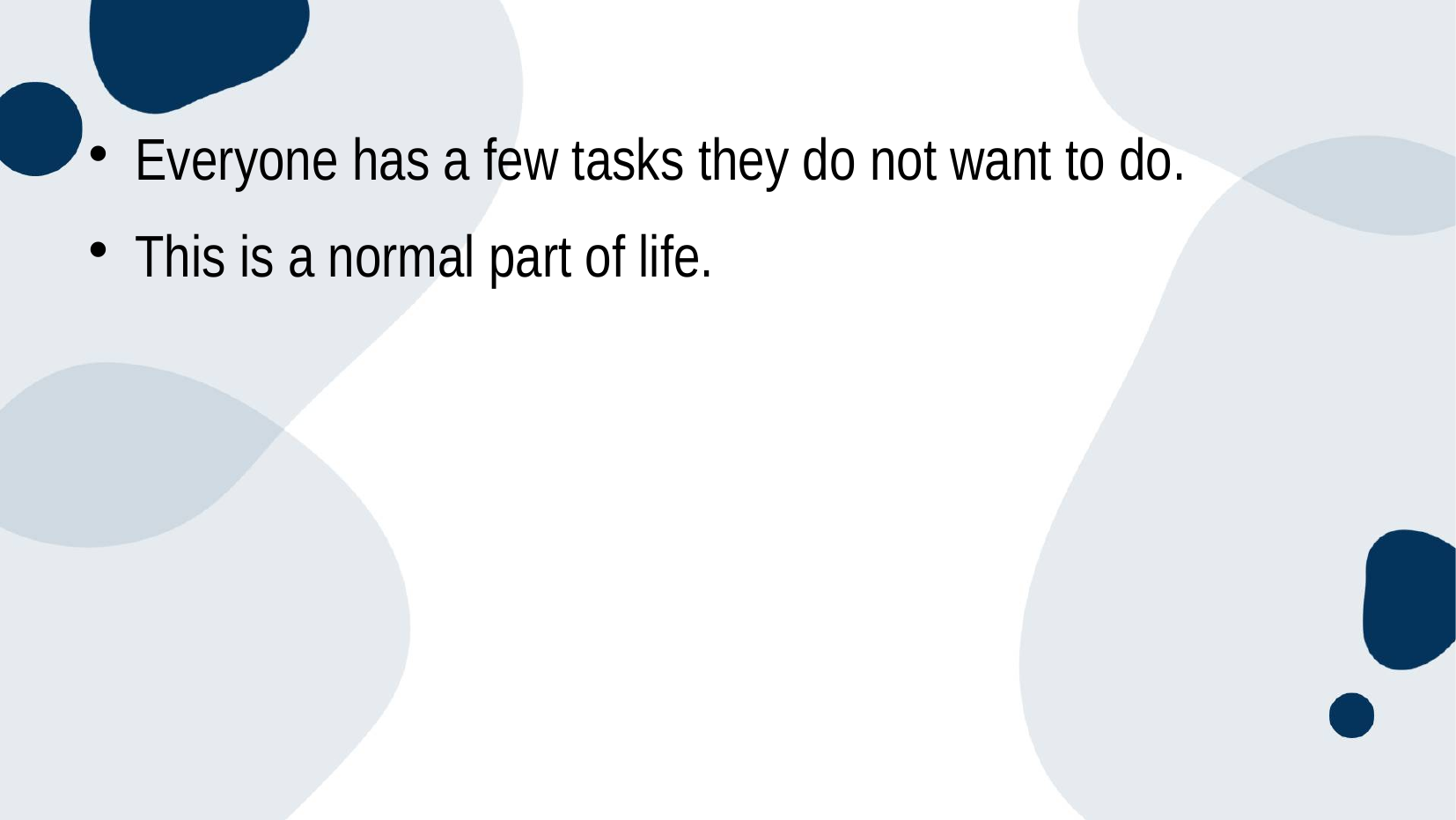

Everyone has a few tasks they do not want to do.
This is a normal part of life.